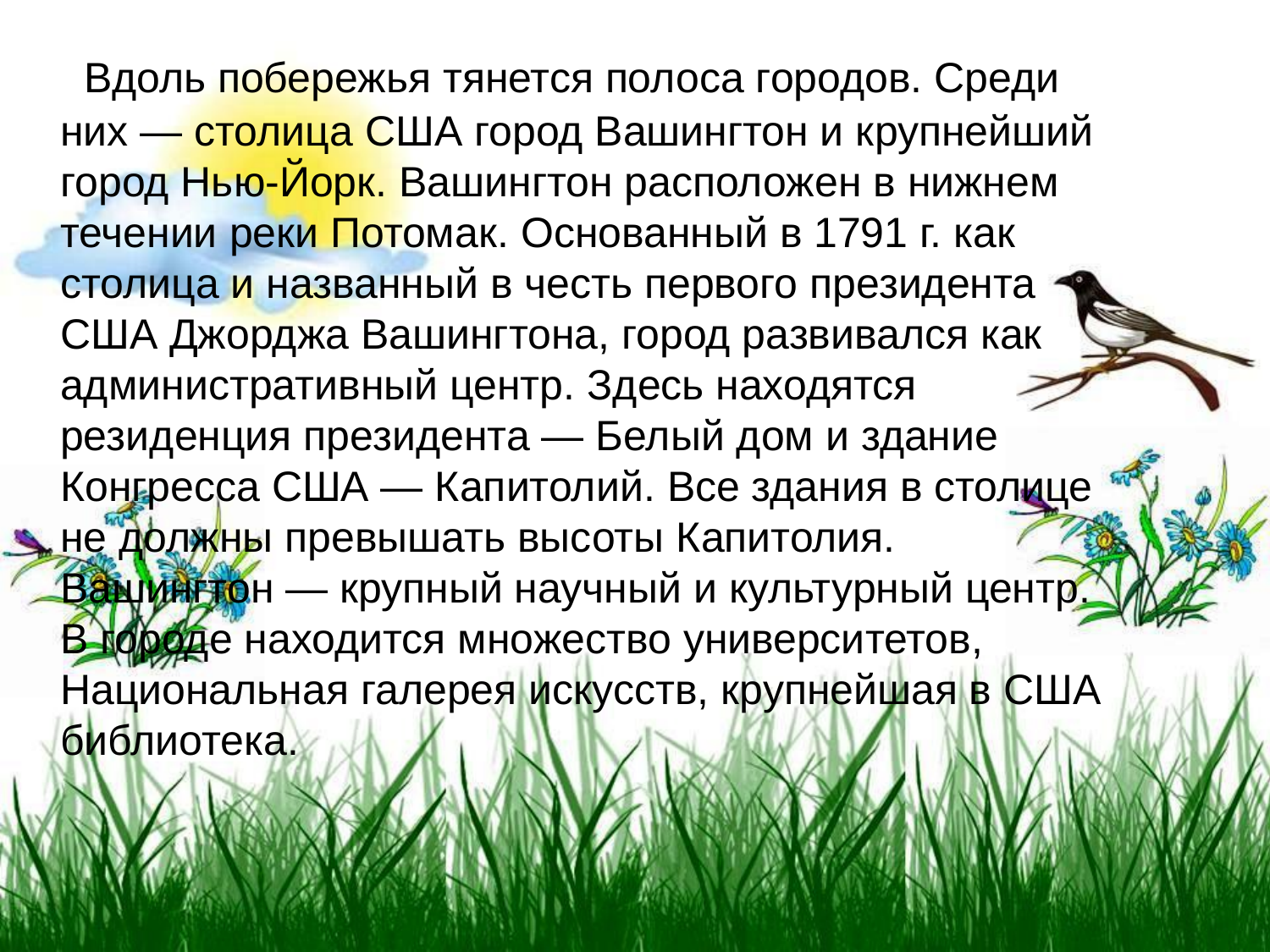

Вдоль побережья тянется полоса городов. Среди них — столица США город Вашингтон и крупнейший город Нью-Йорк. Вашингтон расположен в нижнем течении реки Потомак. Основанный в 1791 г. как столица и названный в честь первого президента США Джорджа Вашингтона, город развивался как административный центр. Здесь находятся резиденция президента — Белый дом и здание Конгресса США — Капитолий. Все здания в столице не должны превышать высоты Капитолия. Вашингтон — крупный научный и культурный центр. В городе находится множество университетов, Национальная галерея искусств, крупнейшая в США библиотека.